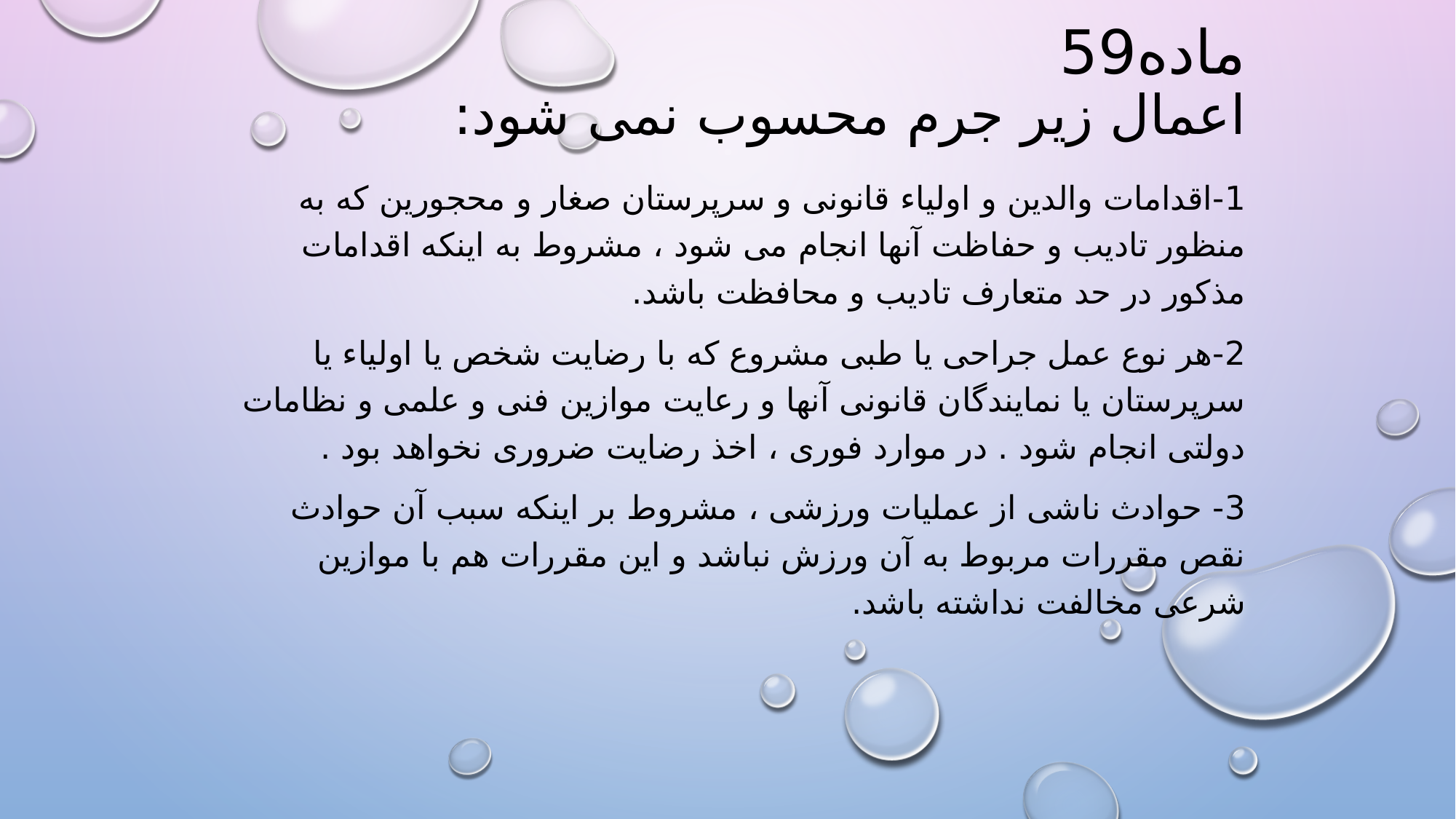

# ماده59 اعمال زیر جرم محسوب نمی شود:
1-اقدامات والدین و اولیاء قانونی و سرپرستان صغار و محجورین که به منظور تادیب و حفاظت آنها انجام می شود ، مشروط به اینکه اقدامات مذکور در حد متعارف تادیب و محافظت باشد.
2-هر نوع عمل جراحی یا طبی مشروع که با رضایت شخص یا اولیاء یا سرپرستان یا نمایندگان قانونی آنها و رعایت موازین فنی و علمی و نظامات دولتی انجام شود . در موارد فوری ، اخذ رضایت ضروری نخواهد بود .
3- حوادث ناشی از عملیات ورزشی ، مشروط بر اینکه سبب آن حوادث نقص مقررات مربوط به آن ورزش نباشد و این مقررات هم با موازین شرعی مخالفت نداشته باشد.